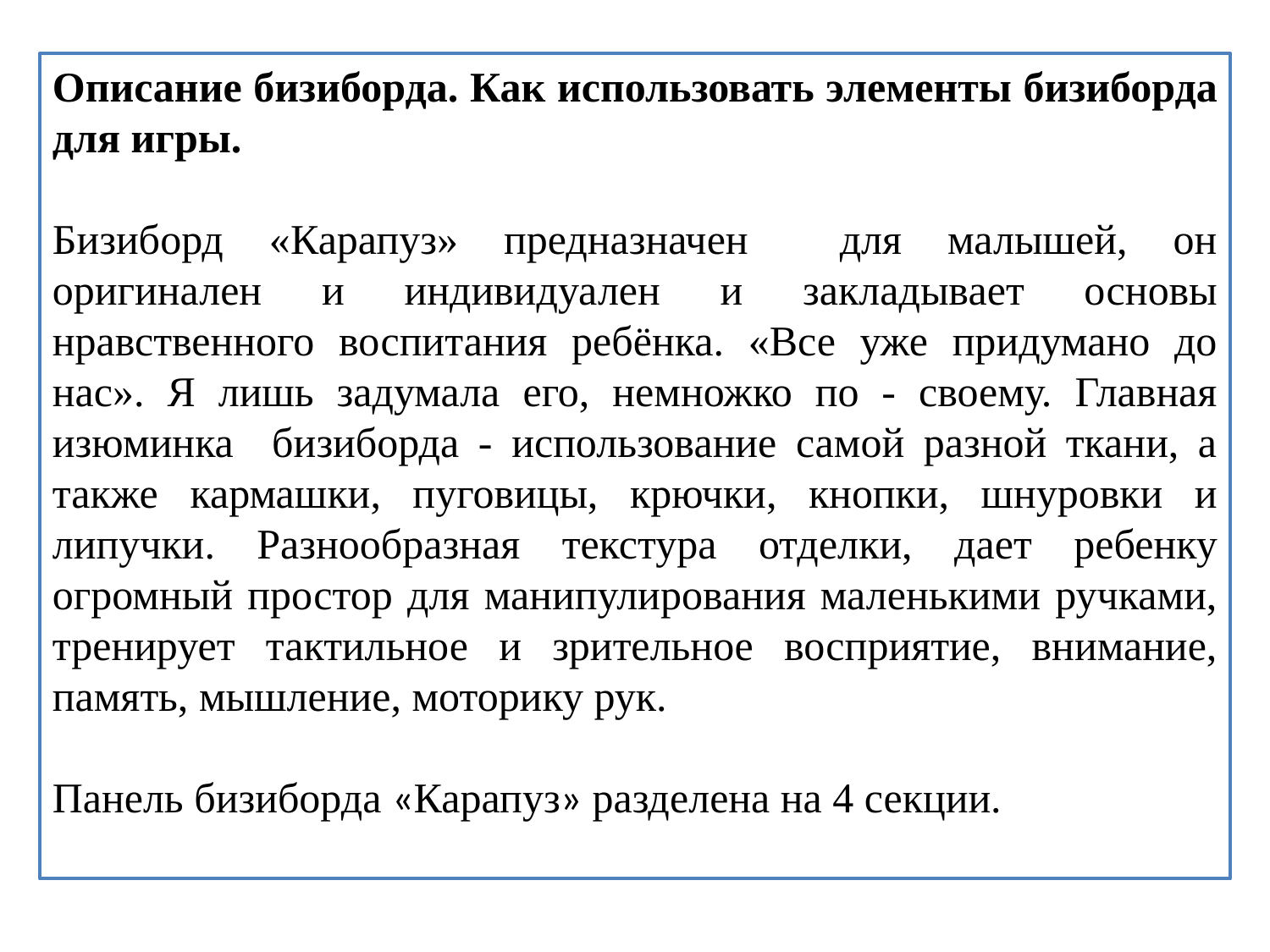

Описание бизиборда. Как использовать элементы бизиборда для игры.

Бизиборд «Карапуз» предназначен  для малышей, он оригинален и индивидуален и закладывает основы нравственного воспитания ребёнка. «Все уже придумано до нас». Я лишь задумала его, немножко по - своему. Главная изюминка  бизиборда - использование самой разной ткани, а также кармашки, пуговицы, крючки, кнопки, шнуровки и липучки. Разнообразная текстура отделки, дает ребенку огромный простор для манипулирования маленькими ручками, тренирует тактильное и зрительное восприятие, внимание, память, мышление, моторику рук.

Панель бизиборда «Карапуз» разделена на 4 секции.